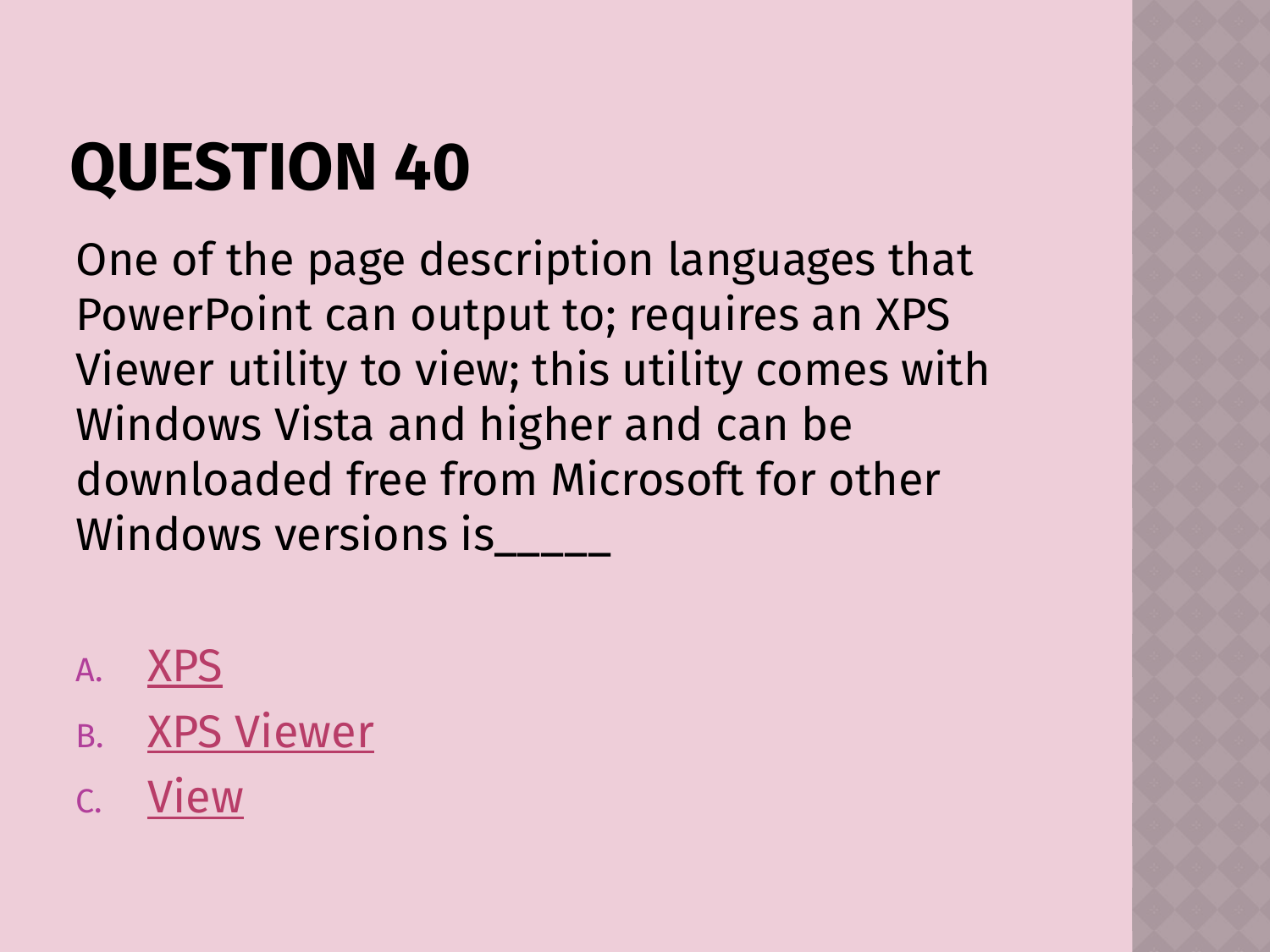

# Question 40
One of the page description languages that PowerPoint can output to; requires an XPS Viewer utility to view; this utility comes with Windows Vista and higher and can be downloaded free from Microsoft for other Windows versions is_____

XPS
XPS Viewer
View